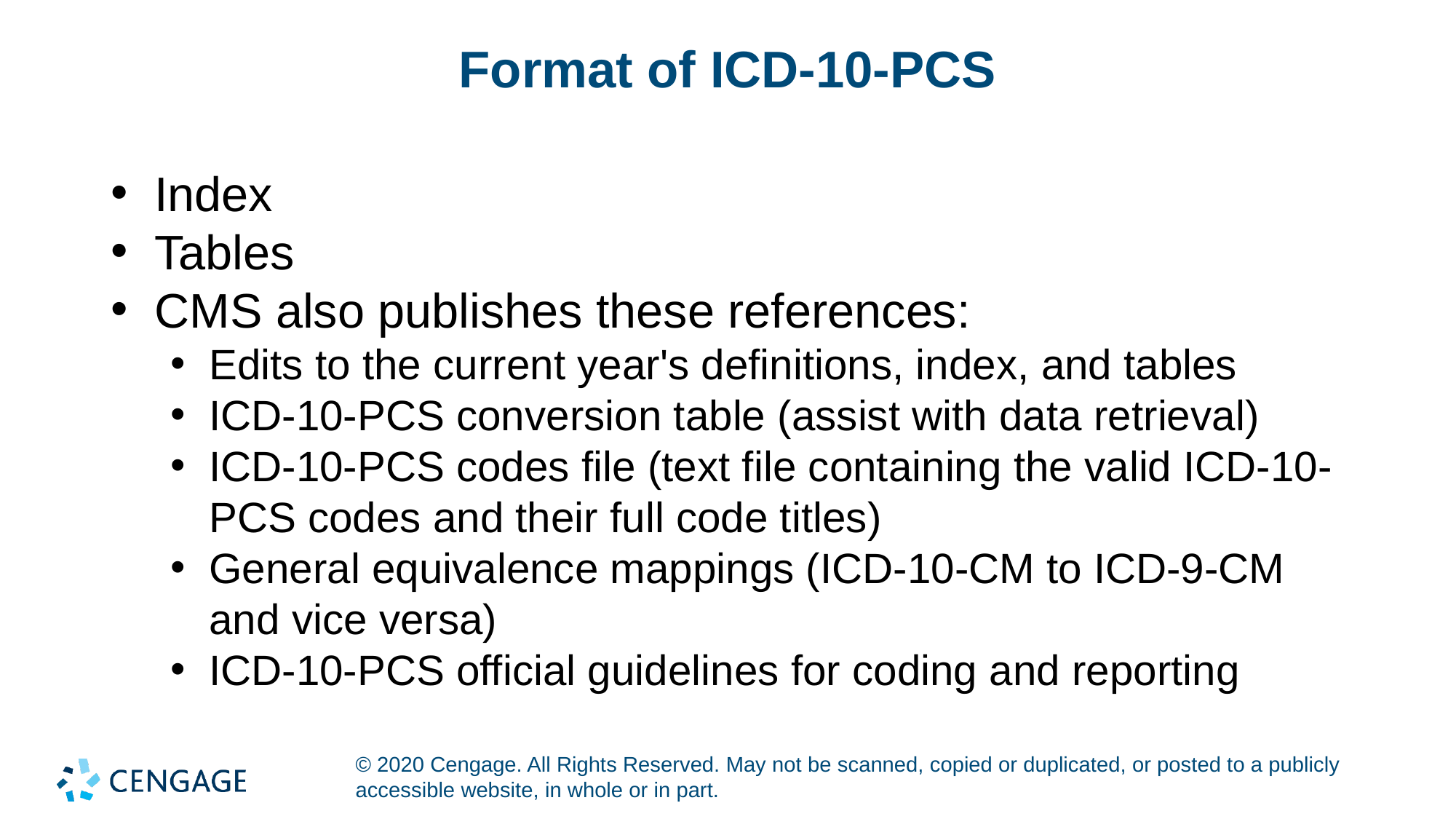

# Format of ICD-10-PCS
Index
Tables
CMS also publishes these references:
Edits to the current year's definitions, index, and tables
ICD-10-PCS conversion table (assist with data retrieval)
ICD-10-PCS codes file (text file containing the valid ICD-10-PCS codes and their full code titles)
General equivalence mappings (ICD-10-CM to ICD-9-CM and vice versa)
ICD-10-PCS official guidelines for coding and reporting